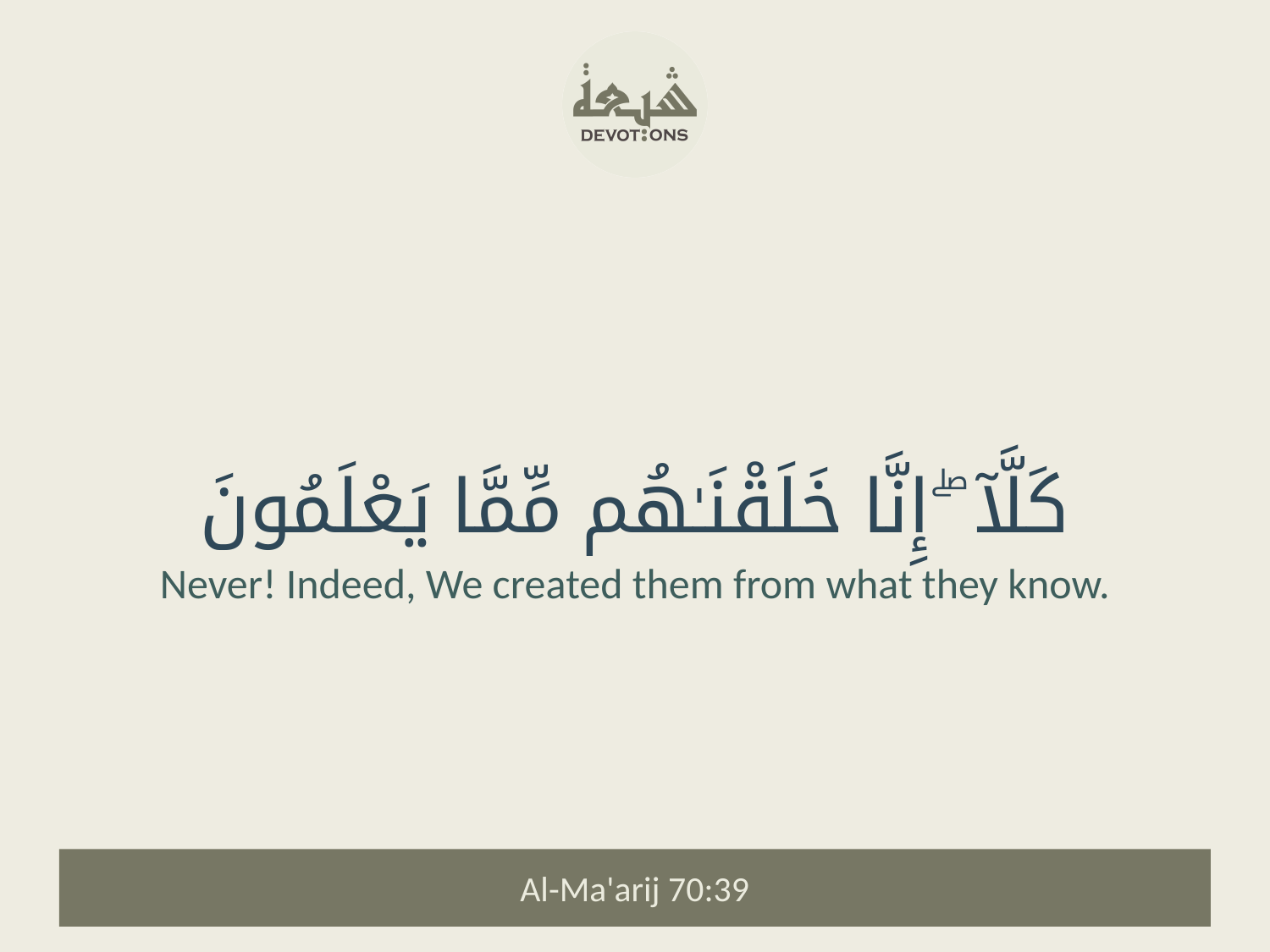

كَلَّآ ۖ إِنَّا خَلَقْنَـٰهُم مِّمَّا يَعْلَمُونَ
Never! Indeed, We created them from what they know.
Al-Ma'arij 70:39